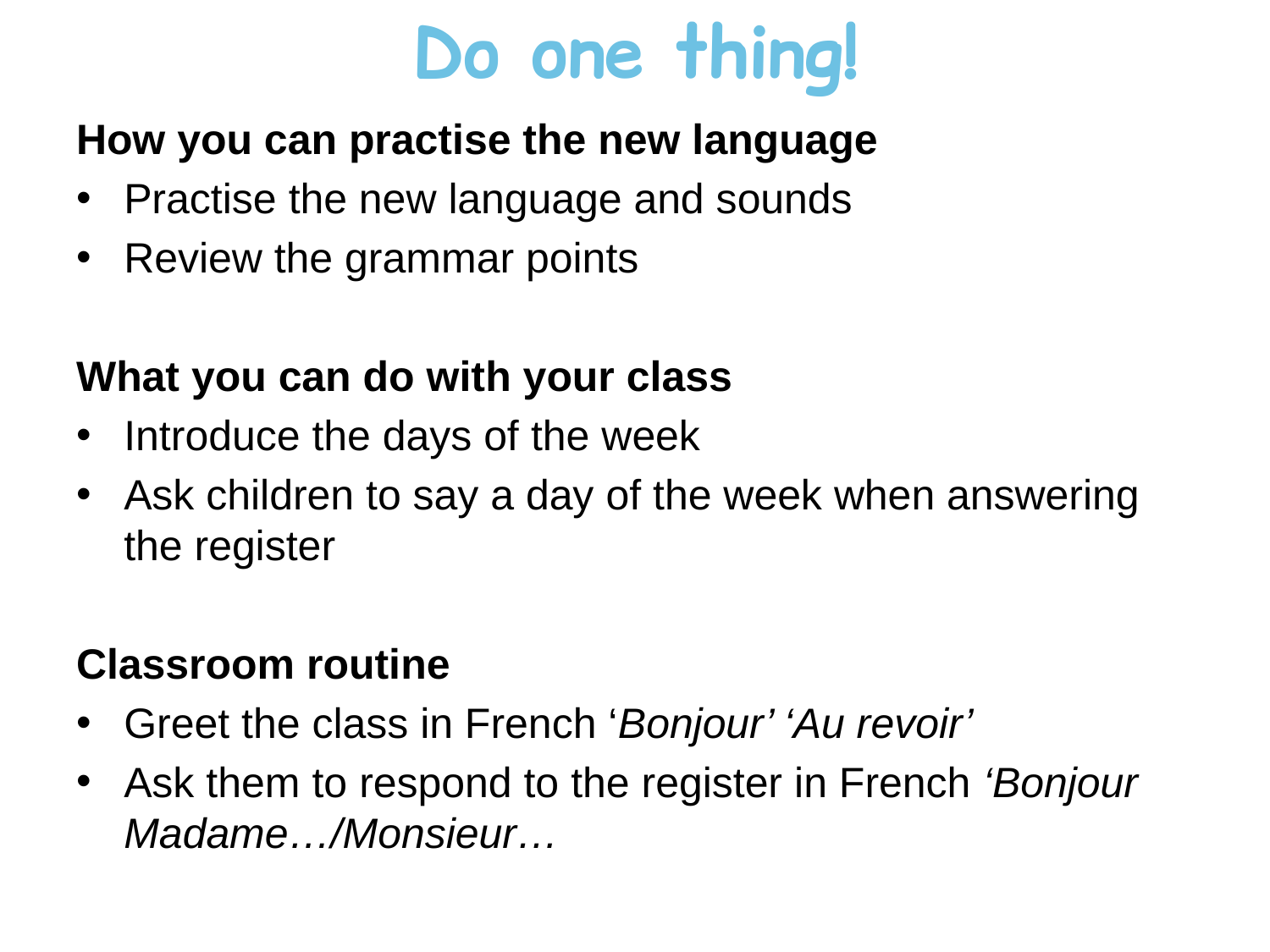

# Do one thing!
How you can practise the new language
Practise the new language and sounds
Review the grammar points

What you can do with your class
Introduce the days of the week
Ask children to say a day of the week when answering the register

Classroom routine
Greet the class in French ‘Bonjour’ ‘Au revoir’
Ask them to respond to the register in French ‘Bonjour Madame…/Monsieur…